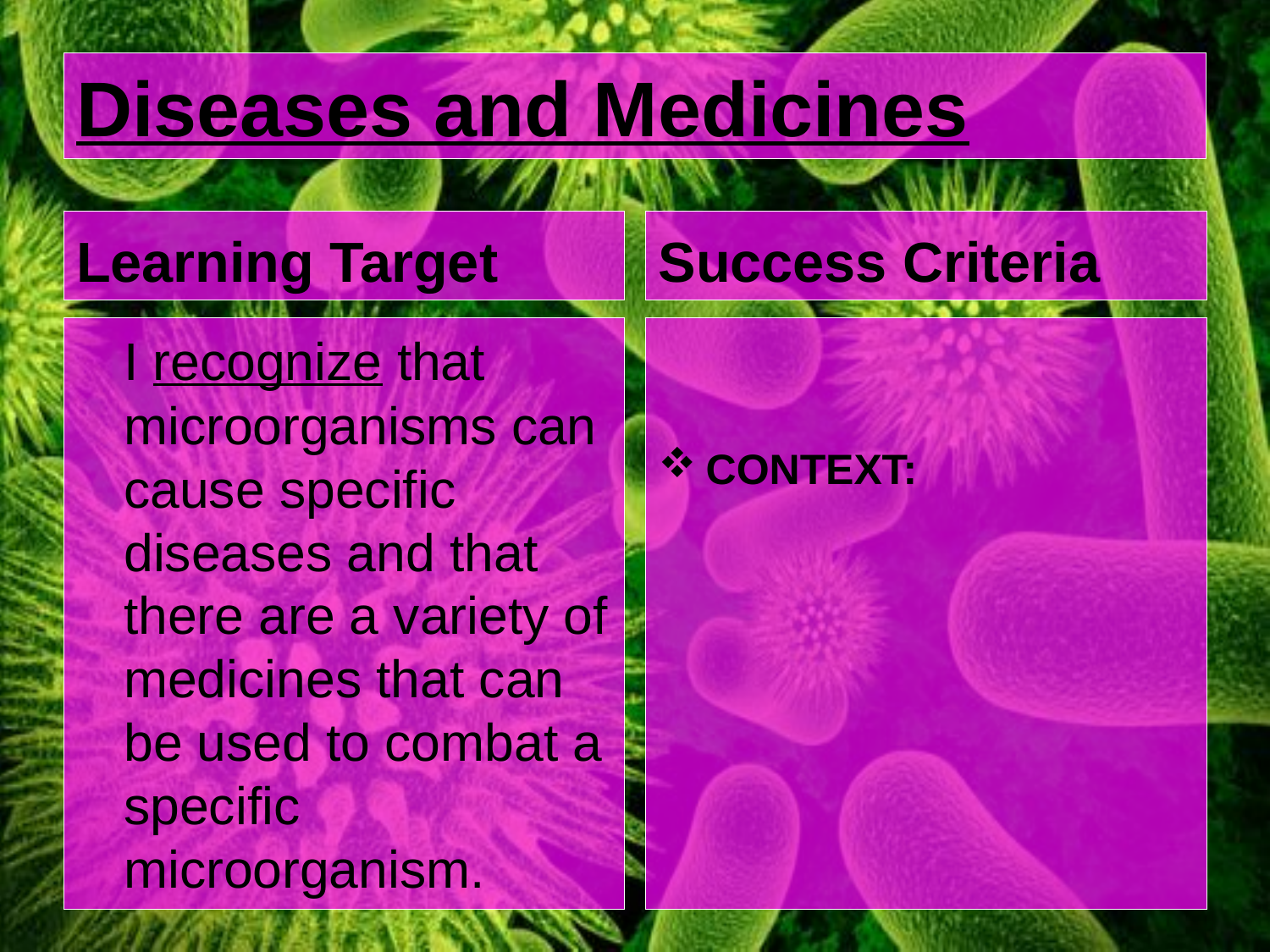

# Diseases and Medicines
Learning Target
Success Criteria
	I recognize that microorganisms can cause specific diseases and that there are a variety of medicines that can be used to combat a specific microorganism.

CONTEXT: